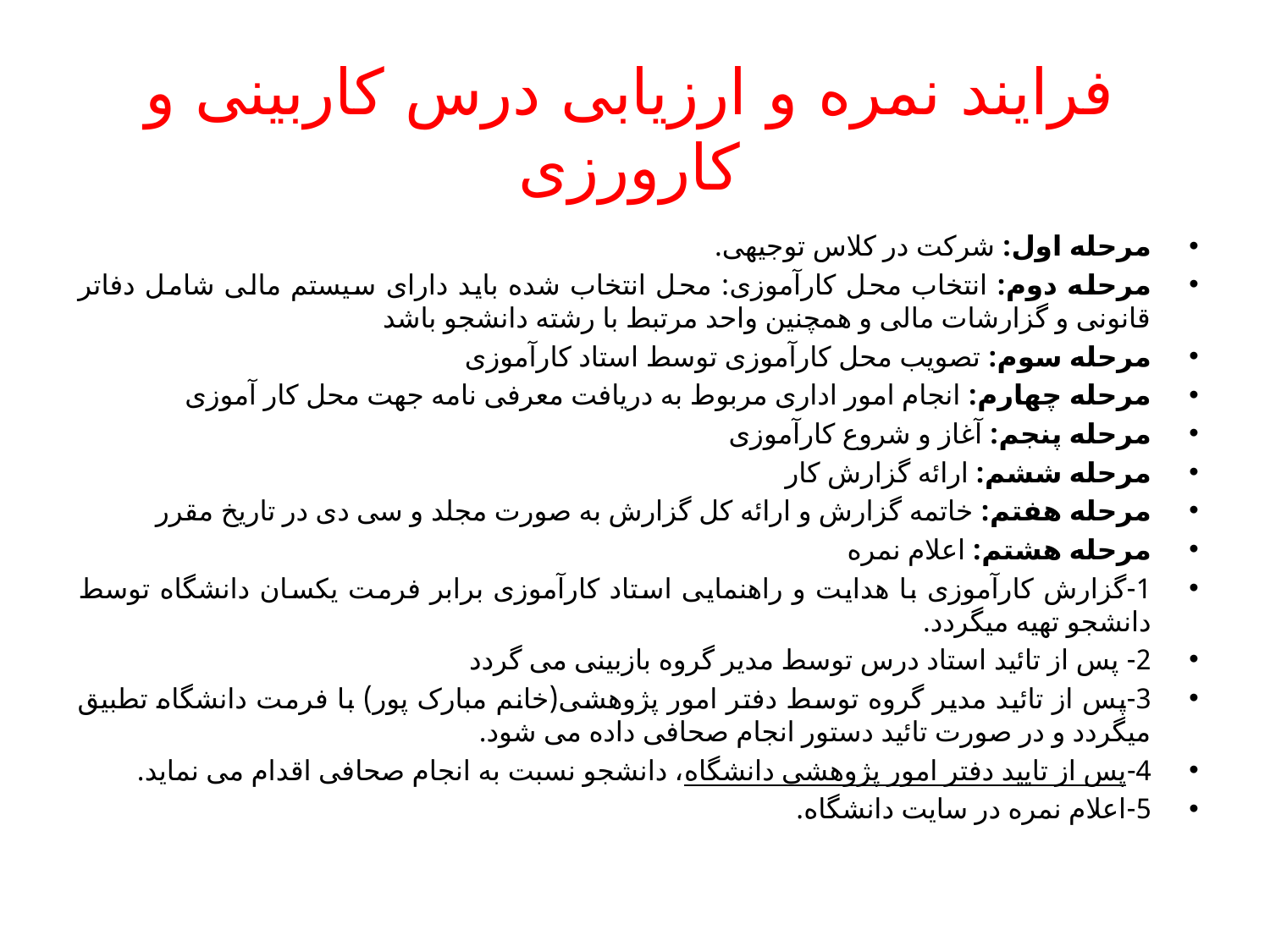

# فرایند نمره و ارزیابی درس کاربینی و کارورزی
مرحله اول: شرکت در کلاس توجیهی.
مرحله دوم: انتخاب محل کارآموزی: محل انتخاب شده باید دارای سیستم مالی شامل دفاتر قانونی و گزارشات مالی و همچنین واحد مرتبط با رشته دانشجو باشد
مرحله سوم: تصویب محل کارآموزی توسط استاد کارآموزی
مرحله چهارم: انجام امور اداری مربوط به دریافت معرفی نامه جهت محل کار آموزی
مرحله پنجم: آغاز و شروع کارآموزی
مرحله ششم: ارائه گزارش کار
مرحله هفتم: خاتمه گزارش و ارائه کل گزارش به صورت مجلد و سی دی در تاریخ مقرر
مرحله هشتم: اعلام نمره
1-گزارش کارآموزی با هدایت و راهنمایی استاد کارآموزی برابر فرمت یکسان دانشگاه توسط دانشجو تهیه میگردد.
2- پس از تائید استاد درس توسط مدیر گروه بازبینی می گردد
3-پس از تائید مدیر گروه توسط دفتر امور پژوهشی(خانم مبارک پور) با فرمت دانشگاه تطبیق میگردد و در صورت تائید دستور انجام صحافی داده می شود.
4-پس از تایید دفتر امور پژوهشی دانشگاه، دانشجو نسبت به انجام صحافی اقدام می نماید.
5-اعلام نمره در سایت دانشگاه.